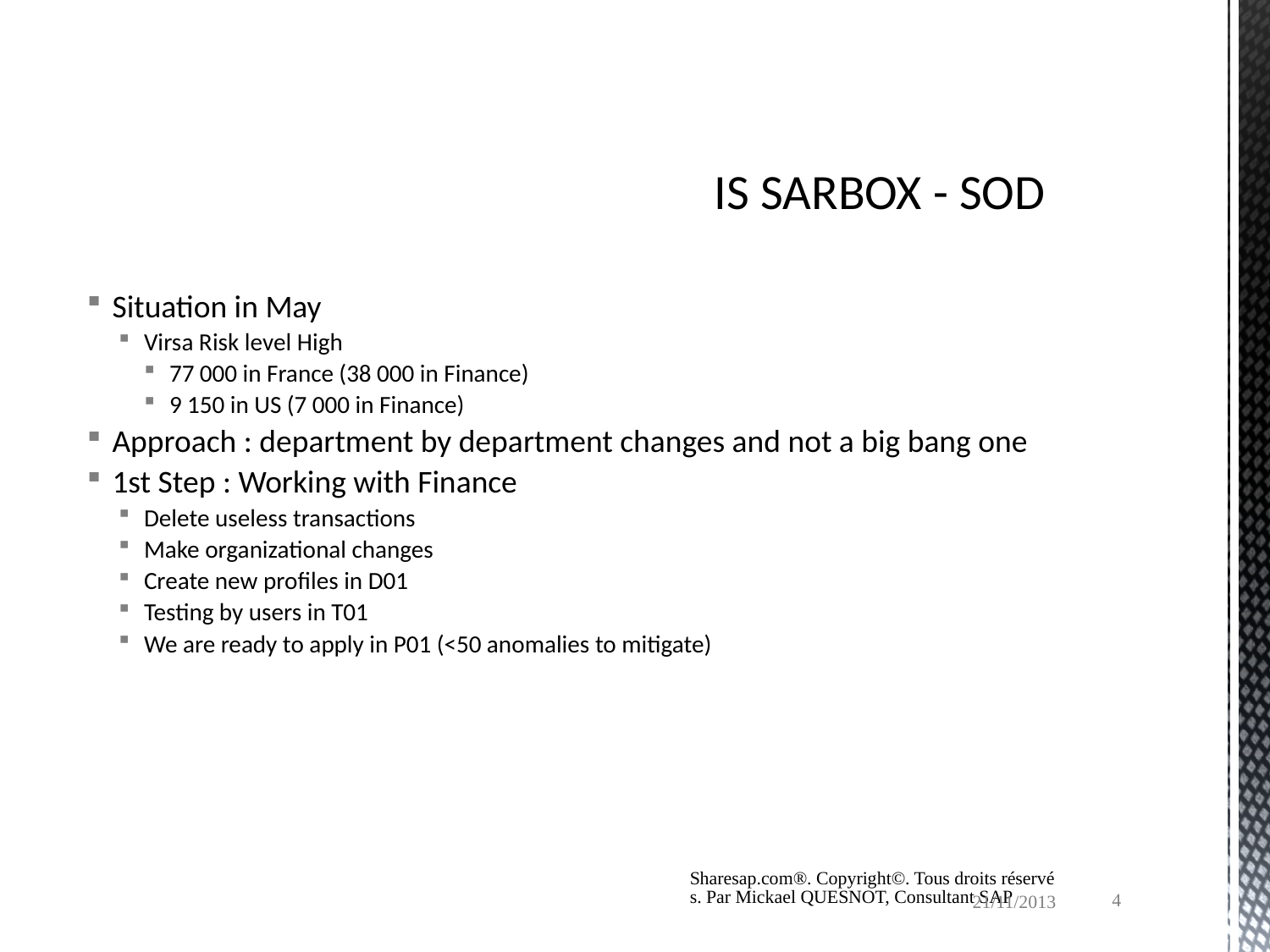

# IS SARBOX - SOD
Situation in May
Virsa Risk level High
77 000 in France (38 000 in Finance)
9 150 in US (7 000 in Finance)
Approach : department by department changes and not a big bang one
1st Step : Working with Finance
Delete useless transactions
Make organizational changes
Create new profiles in D01
Testing by users in T01
We are ready to apply in P01 (<50 anomalies to mitigate)
Sharesap.com®. Copyright©. Tous droits réservés. Par Mickael QUESNOT, Consultant SAP
4
21/11/2013